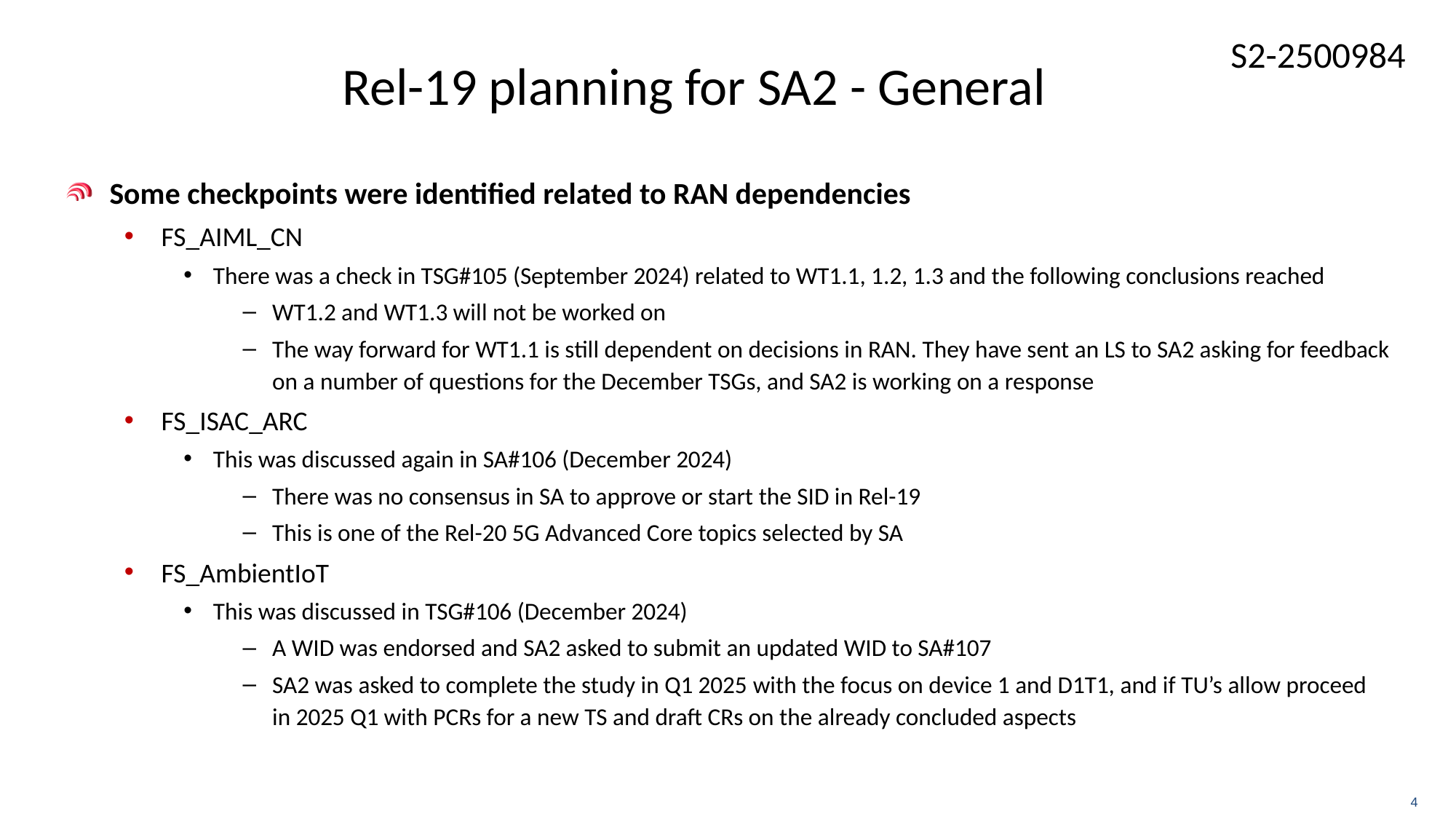

# Rel-19 planning for SA2 - General
Some checkpoints were identified related to RAN dependencies
FS_AIML_CN
There was a check in TSG#105 (September 2024) related to WT1.1, 1.2, 1.3 and the following conclusions reached
WT1.2 and WT1.3 will not be worked on
The way forward for WT1.1 is still dependent on decisions in RAN. They have sent an LS to SA2 asking for feedback on a number of questions for the December TSGs, and SA2 is working on a response
FS_ISAC_ARC
This was discussed again in SA#106 (December 2024)
There was no consensus in SA to approve or start the SID in Rel-19
This is one of the Rel-20 5G Advanced Core topics selected by SA
FS_AmbientIoT
This was discussed in TSG#106 (December 2024)
A WID was endorsed and SA2 asked to submit an updated WID to SA#107
SA2 was asked to complete the study in Q1 2025 with the focus on device 1 and D1T1, and if TU’s allow proceed in 2025 Q1 with PCRs for a new TS and draft CRs on the already concluded aspects